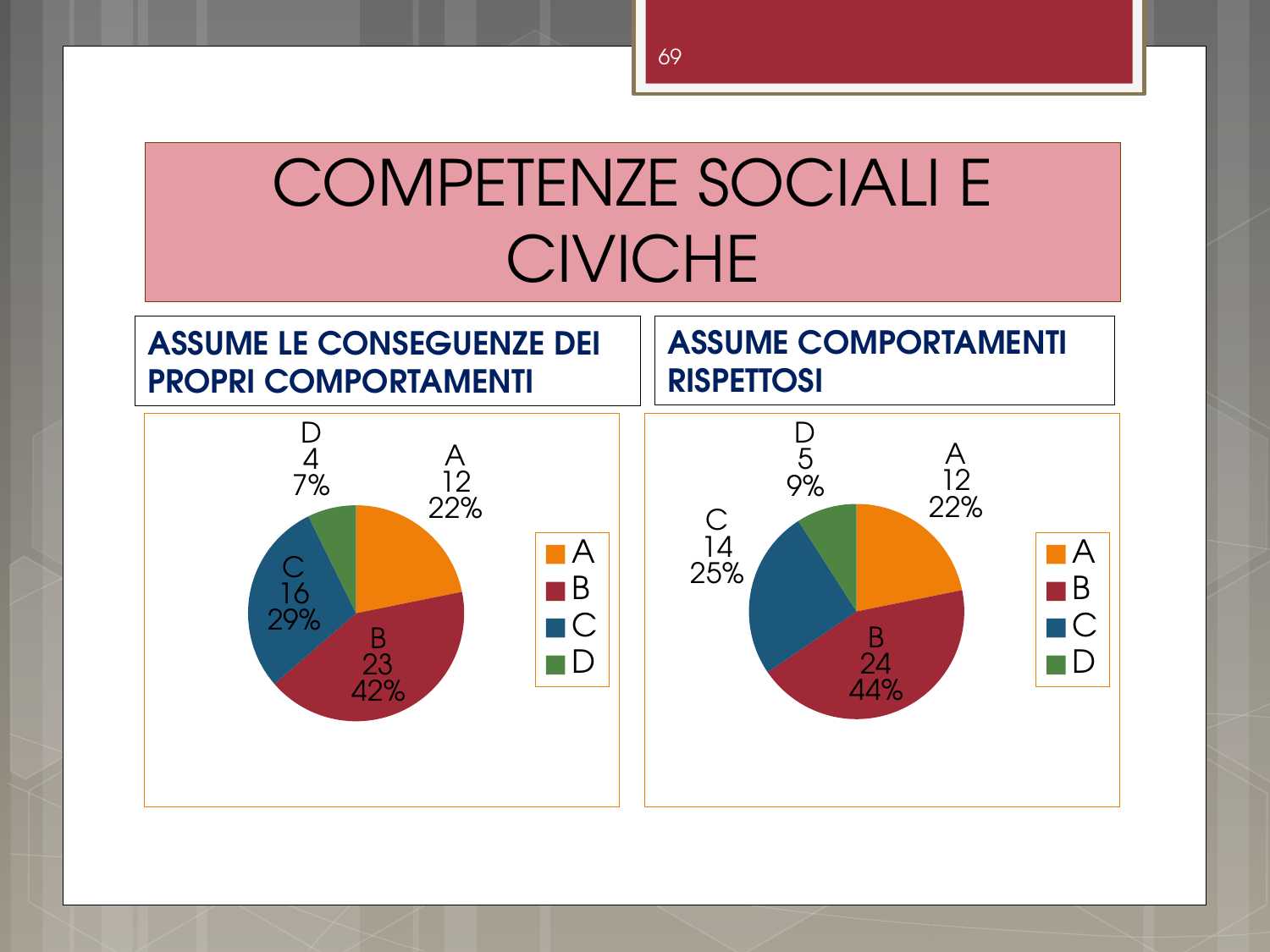

69
# COMPETENZE SOCIALI E CIVICHE
ASSUME LE CONSEGUENZE DEI PROPRI COMPORTAMENTI
ASSUME COMPORTAMENTI RISPETTOSI

### Chart

| Category | Vendite |
|---|---|
| A | 12.0 |
| B | 23.0 |
| C | 16.0 |
| D | 4.0 |

### Chart

| Category | Vendite |
|---|---|
| A | 12.0 |
| B | 24.0 |
| C | 14.0 |
| D | 5.0 |